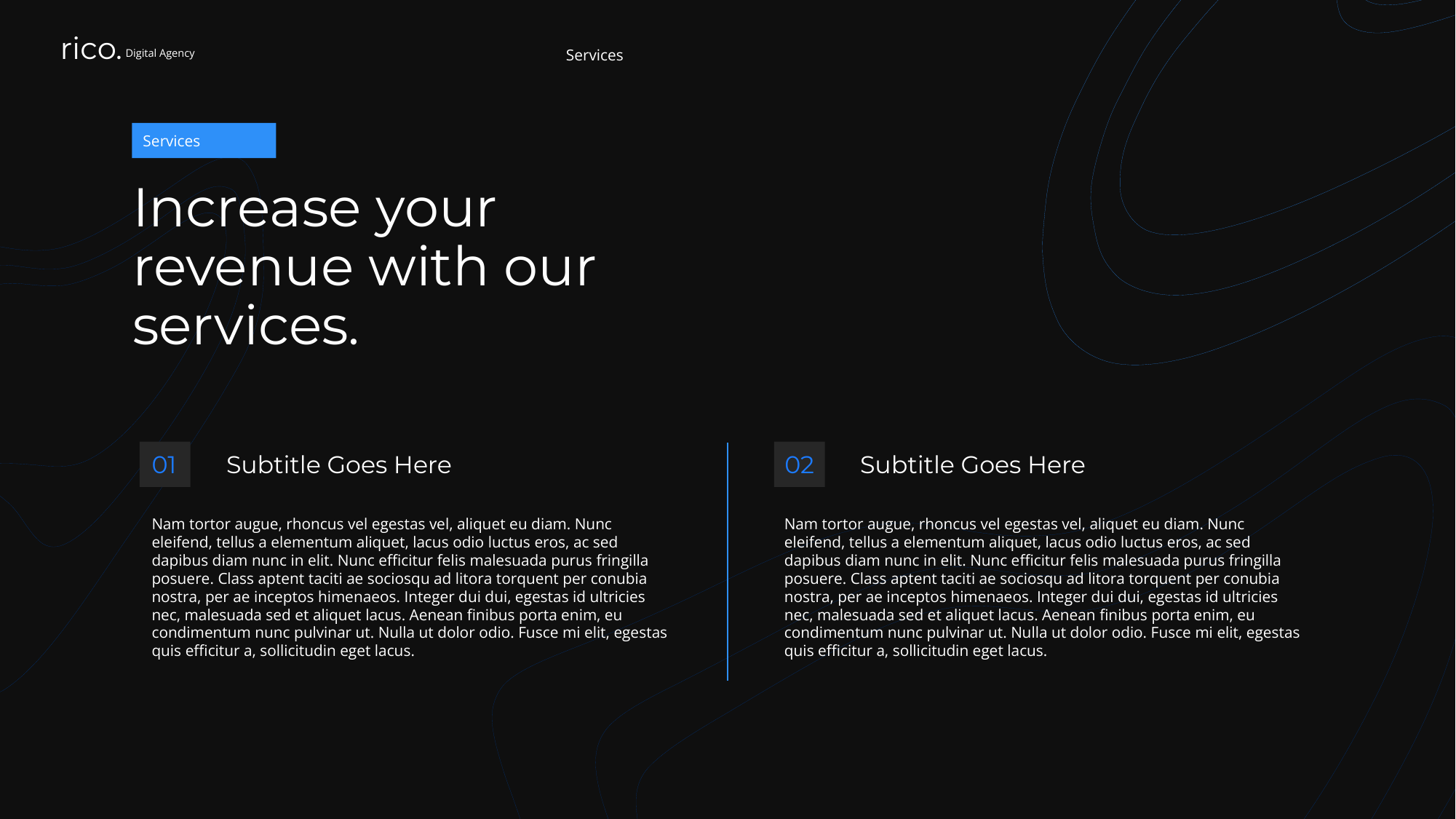

rico.
Digital Agency
Services

Services

# Increase your revenue with our services.

01
02
Subtitle Goes Here
Subtitle Goes Here
Nam tortor augue, rhoncus vel egestas vel, aliquet eu diam. Nunc eleifend, tellus a elementum aliquet, lacus odio luctus eros, ac sed dapibus diam nunc in elit. Nunc efficitur felis malesuada purus fringilla posuere. Class aptent taciti ae sociosqu ad litora torquent per conubia nostra, per ae inceptos himenaeos. Integer dui dui, egestas id ultricies nec, malesuada sed et aliquet lacus. Aenean finibus porta enim, eu condimentum nunc pulvinar ut. Nulla ut dolor odio. Fusce mi elit, egestas quis efficitur a, sollicitudin eget lacus.
Nam tortor augue, rhoncus vel egestas vel, aliquet eu diam. Nunc eleifend, tellus a elementum aliquet, lacus odio luctus eros, ac sed dapibus diam nunc in elit. Nunc efficitur felis malesuada purus fringilla posuere. Class aptent taciti ae sociosqu ad litora torquent per conubia nostra, per ae inceptos himenaeos. Integer dui dui, egestas id ultricies nec, malesuada sed et aliquet lacus. Aenean finibus porta enim, eu condimentum nunc pulvinar ut. Nulla ut dolor odio. Fusce mi elit, egestas quis efficitur a, sollicitudin eget lacus.